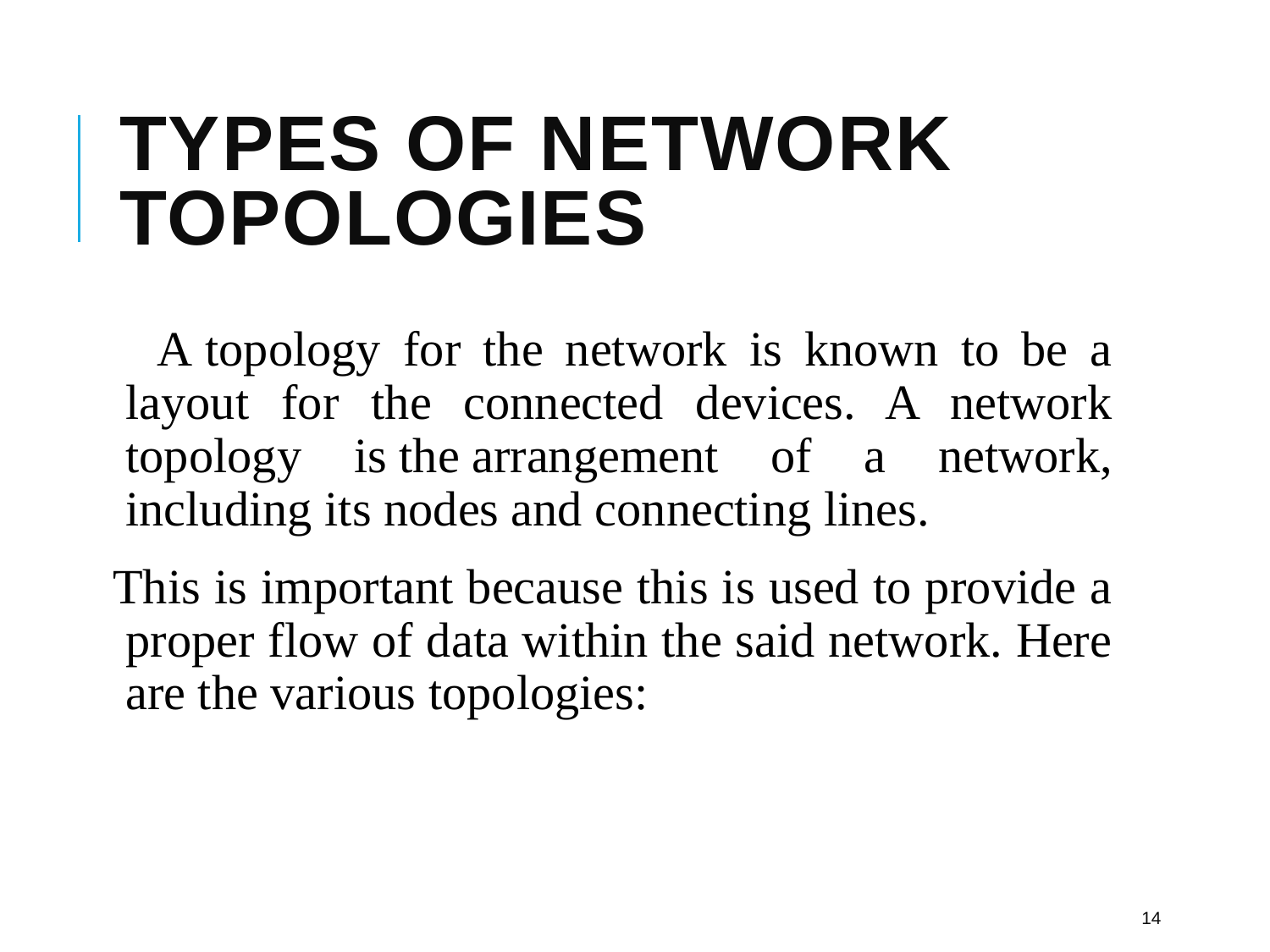

# Types of Network Topologies
  A topology for the network is known to be a layout for the connected devices. A network topology is the arrangement of a network, including its nodes and connecting lines.
This is important because this is used to provide a proper flow of data within the said network. Here are the various topologies:

14